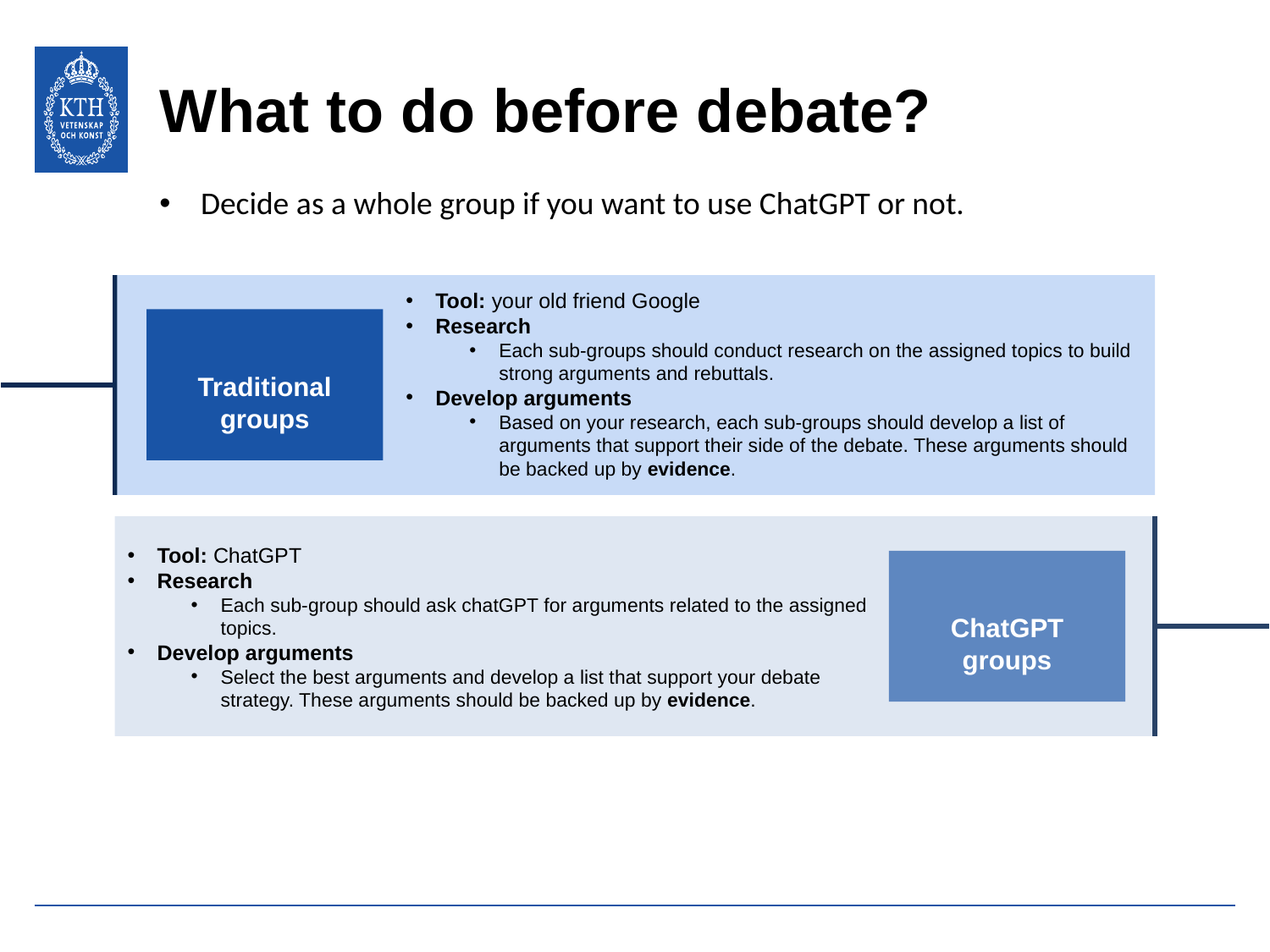

# What to do before debate?
Decide as a whole group if you want to use ChatGPT or not.

Tool: your old friend Google
Research
Each sub-groups should conduct research on the assigned topics to build strong arguments and rebuttals.
Develop arguments
Based on your research, each sub-groups should develop a list of arguments that support their side of the debate. These arguments should be backed up by evidence.

Traditional groups

Tool: ChatGPT
Research
Each sub-group should ask chatGPT for arguments related to the assigned topics.
Develop arguments
Select the best arguments and develop a list that support your debate strategy. These arguments should be backed up by evidence.

ChatGPT groups